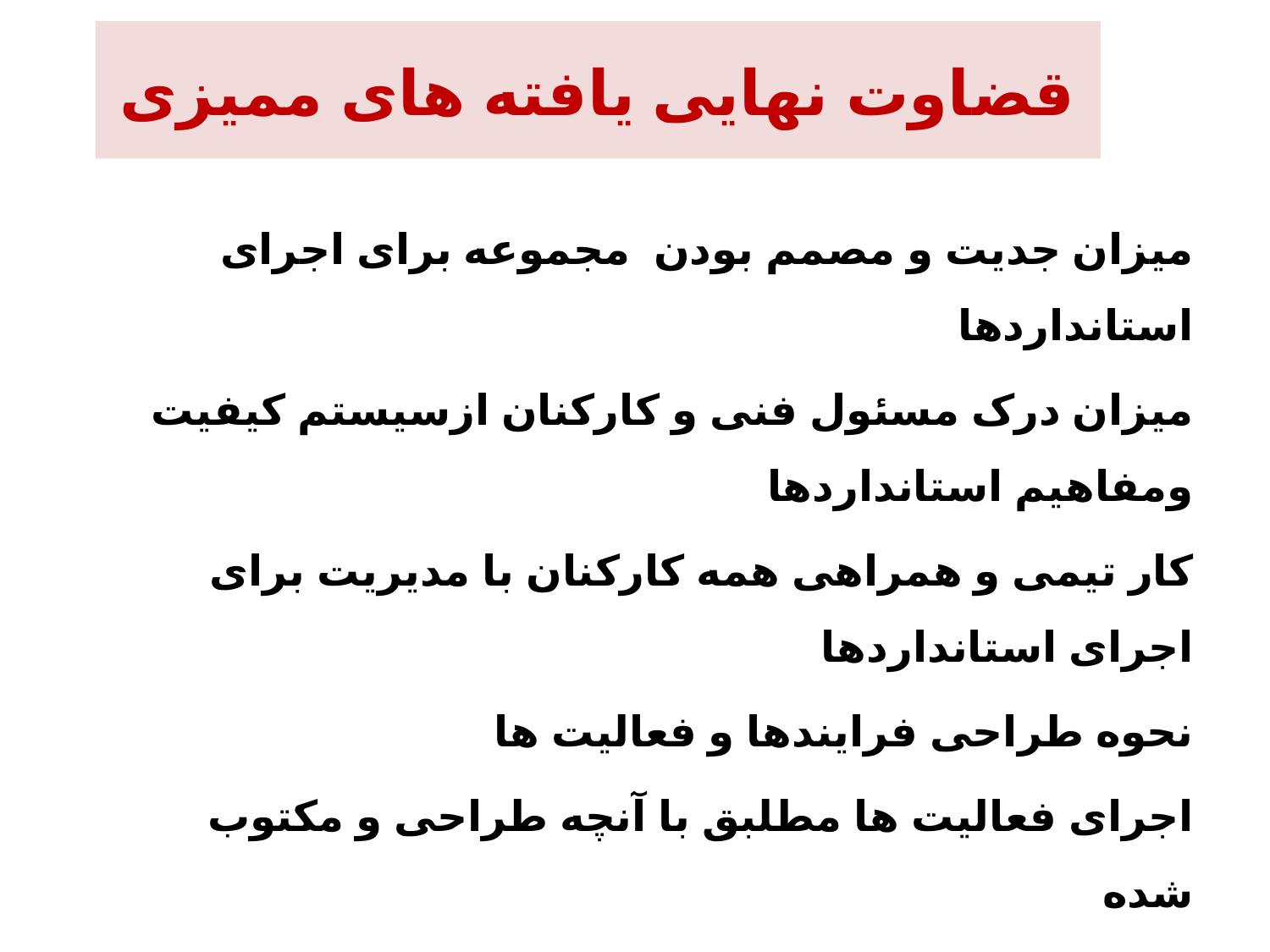

# قضاوت نهايی يافته های مميزی
ميزان جديت و مصمم بودن  مجموعه برای اجرای استانداردها
ميزان درک مسئول فنی و کارکنان ازسيستم کيفيت ومفاهيم استانداردها
کار تيمی و همراهی همه کارکنان با مديريت برای اجرای استانداردها
نحوه طراحی فرايندها و فعاليت ها
اجرای فعاليت ها مطلبق با آنچه طراحی و مکتوب شده
اظهارنظر در مورد سيستم های کنترلی و مديريت عدم انطباق در سازمان (با توجه به ماهيت و نحوه برخورد و پی گيری موارد عدم انطباق )
ميزان بلوغ و اثربخشی کل سيستم و بعبارتی توفيق مجموعه در دستيابی به اهدافی که تعيين نموده است